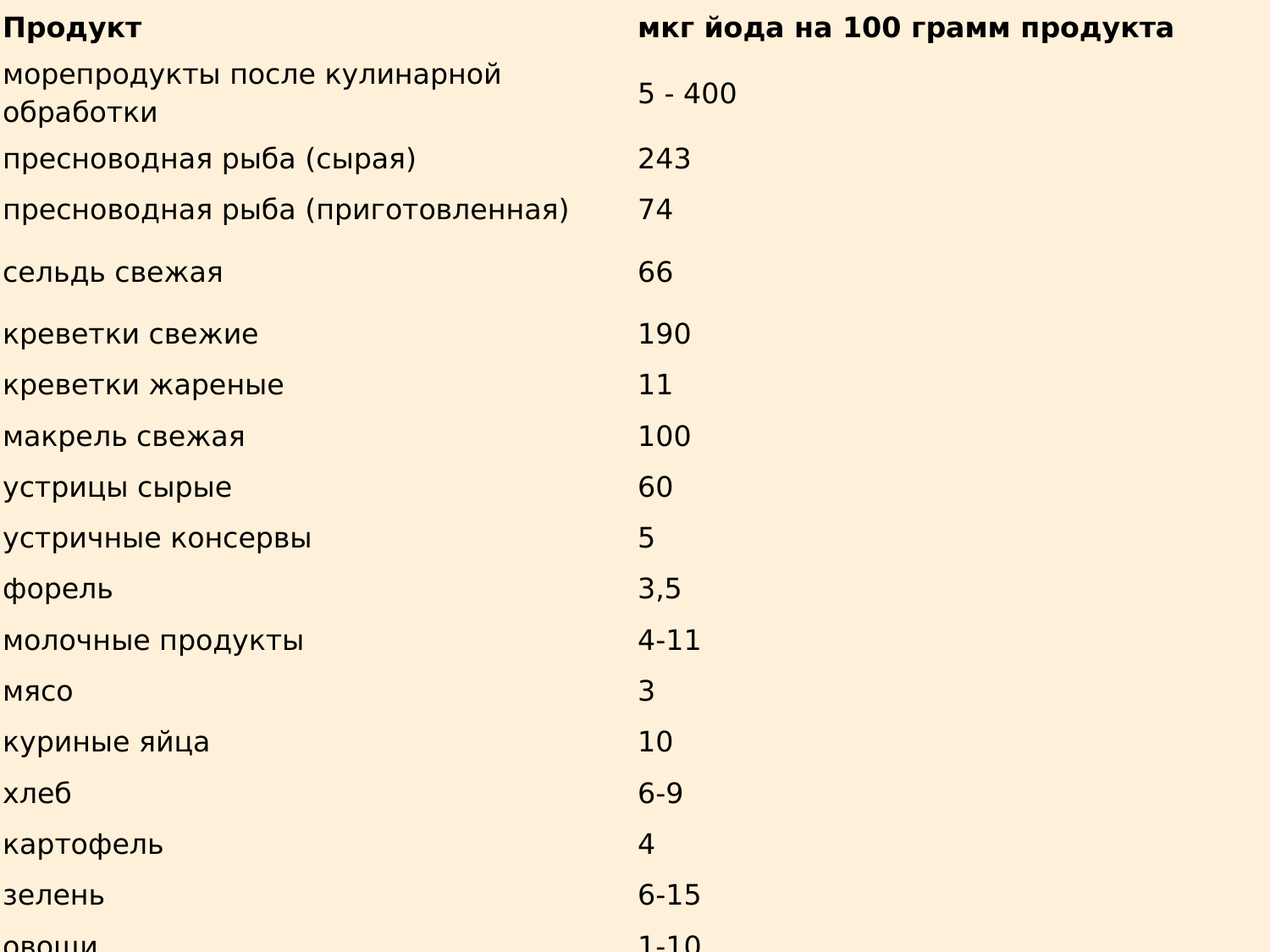

| Продукт | мкг йода на 100 грамм продукта |
| --- | --- |
| морепродукты после кулинарной обработки | 5 - 400 |
| пресноводная рыба (сырая) | 243 |
| пресноводная рыба (приготовленная) | 74 |
| сельдь свежая | 66 |
| креветки свежие | 190 |
| креветки жареные | 11 |
| макрель свежая | 100 |
| устрицы сырые | 60 |
| устричные консервы | 5 |
| форель | 3,5 |
| молочные продукты | 4-11 |
| мясо | 3 |
| куриные яйца | 10 |
| хлеб | 6-9 |
| картофель | 4 |
| зелень | 6-15 |
| овощи | 1-10 |